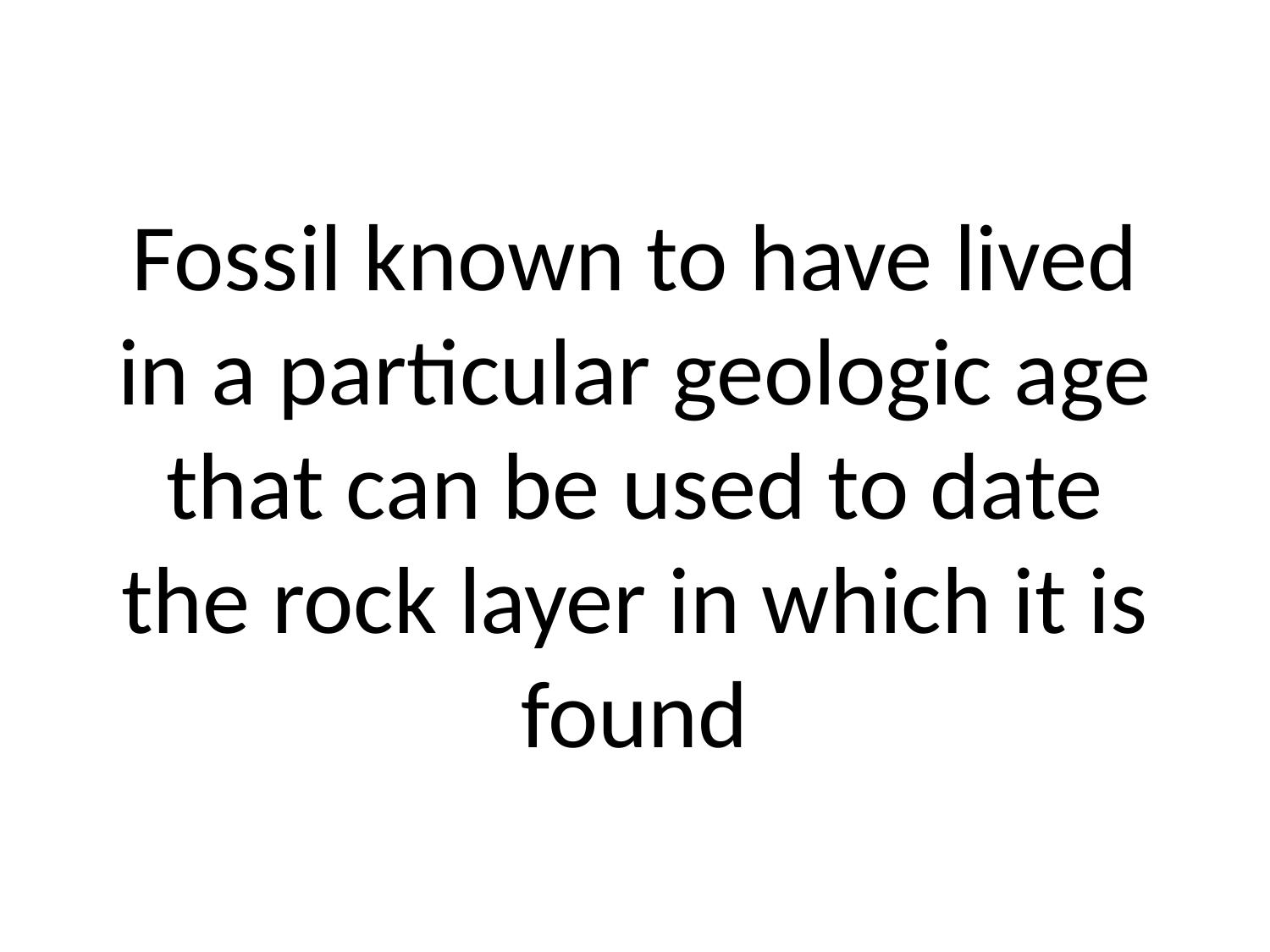

# Fossil known to have lived in a particular geologic age that can be used to date the rock layer in which it is found